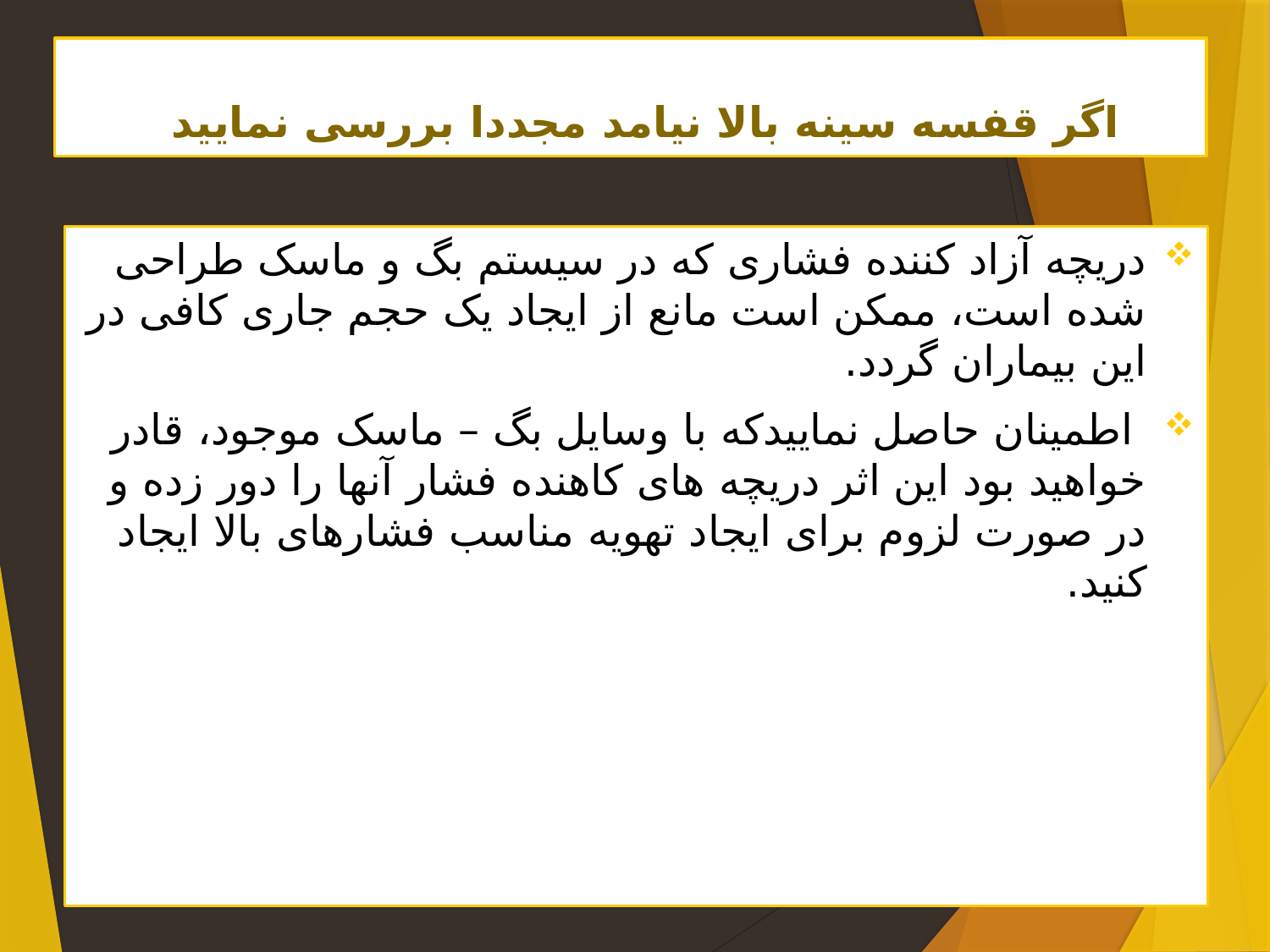

# اگر قفسه سینه بالا نیامد مجددا بررسی نمایید
دریچه آزاد کننده فشاری که در سیستم بگ و ماسک طراحی شده است، ممکن است مانع از ایجاد یک حجم جاری کافی در این بیماران گردد.
 اطمینان حاصل نماییدکه با وسایل بگ – ماسک موجود، قادر خواهید بود این اثر دریچه های کاهنده فشار آنها را دور زده و در صورت لزوم برای ایجاد تهویه مناسب فشارهای بالا ایجاد کنید.